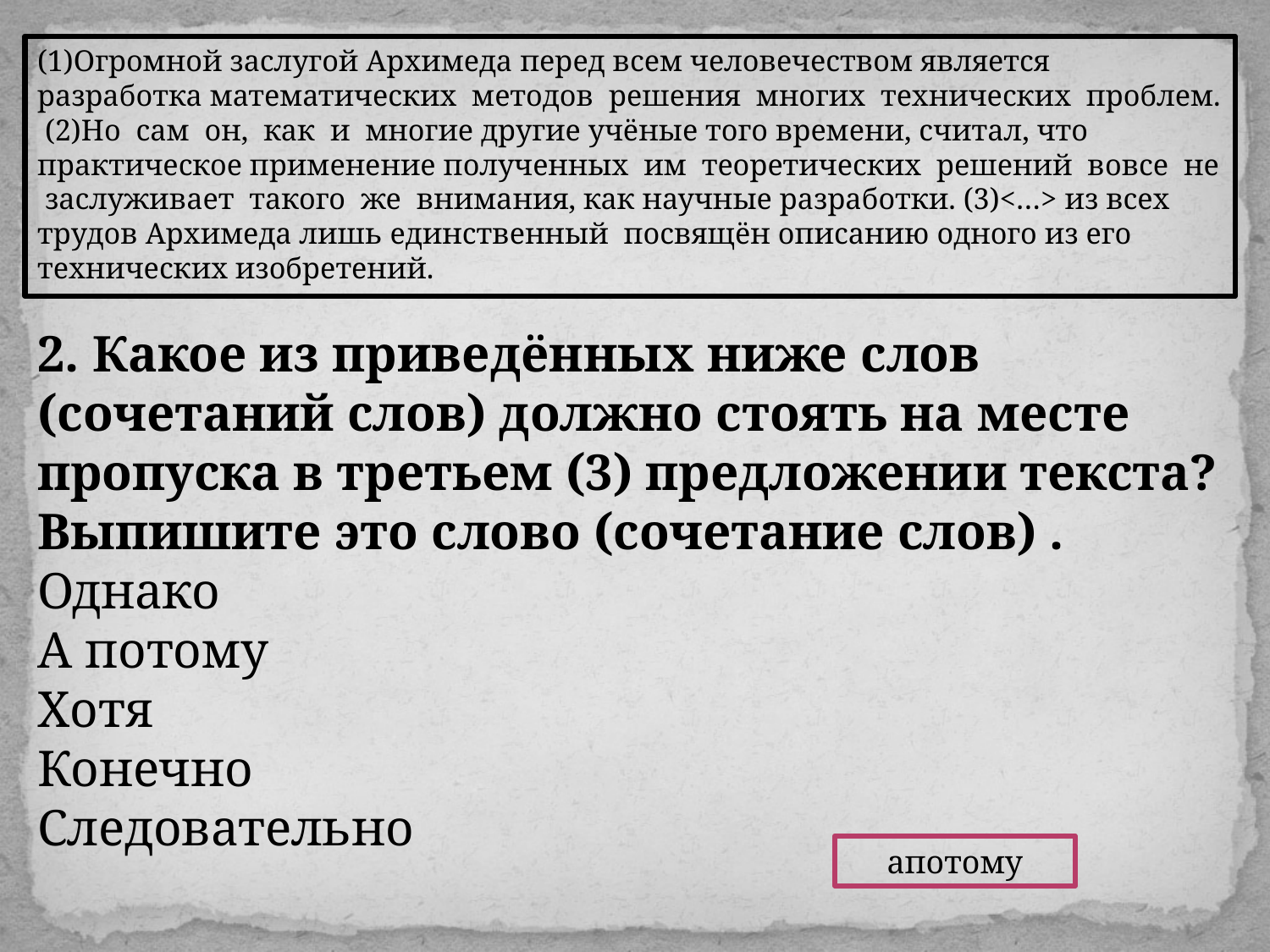

(1)Огромной заслугой Архимеда перед всем человечеством является разработка математических  методов  решения  многих  технических  проблем.  (2)Но  сам  он,  как  и  многие другие учёные того времени, считал, что практическое применение полученных  им  теоретических  решений  вовсе  не  заслуживает  такого  же  внимания, как научные разработки. (3)<…> из всех трудов Архимеда лишь единственный  посвящён описанию одного из его технических изобретений.
2. Какое из приведённых ниже слов (сочетаний слов) должно стоять на месте
пропуска в третьем (3) предложении текста? Выпишите это слово (сочетание слов) .
Однако
А потому
Хотя
Конечно
Следовательно

апотому